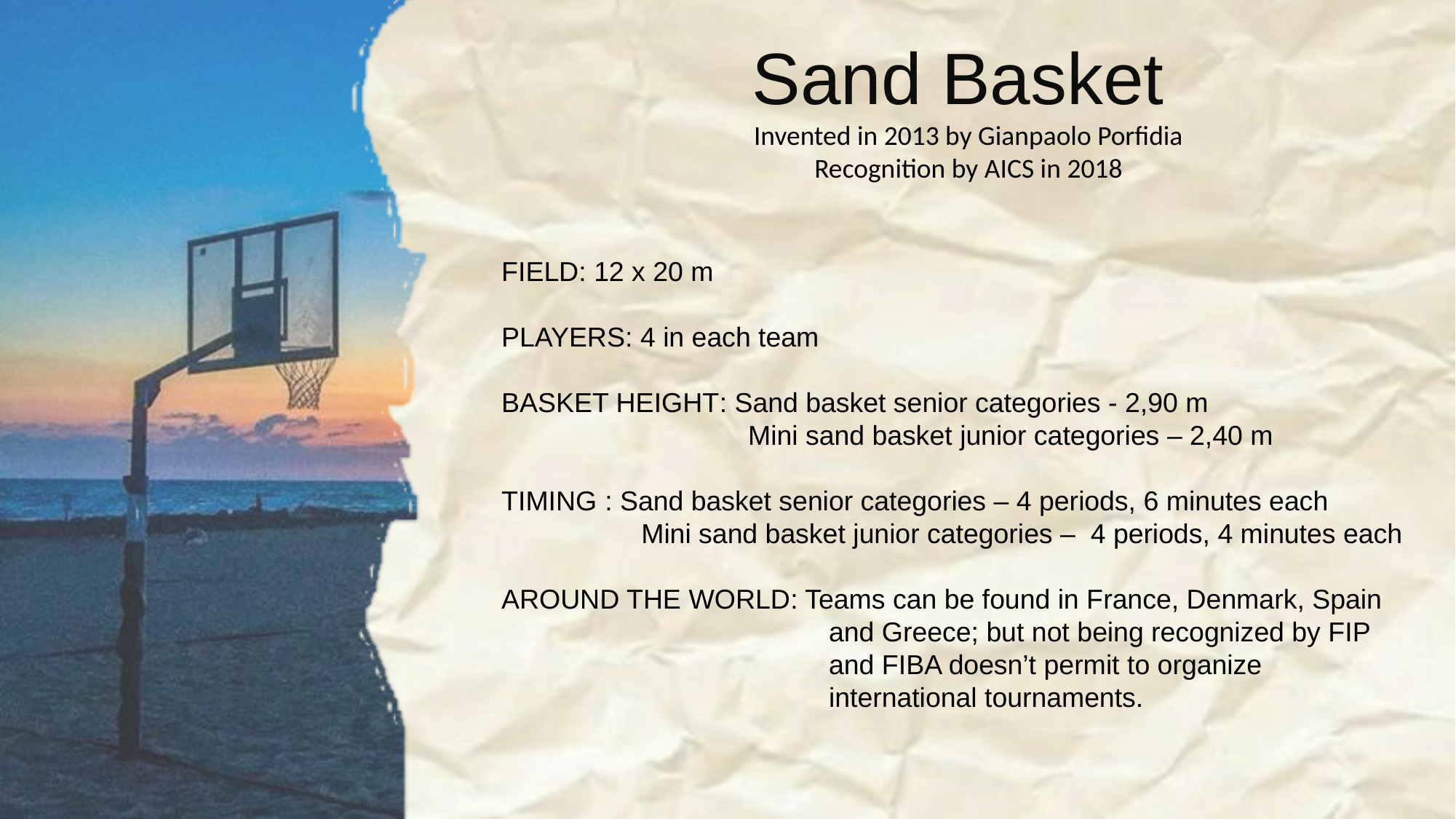

Sand Basket
Invented in 2013 by Gianpaolo Porfidia
Recognition by AICS in 2018
FIELD: 12 x 20 m

PLAYERS: 4 in each team

BASKET HEIGHT: Sand basket senior categories - 2,90 m
	                  Mini sand basket junior categories – 2,40 m

TIMING : Sand basket senior categories – 4 periods, 6 minutes each
	    Mini sand basket junior categories –  4 periods, 4 minutes each

AROUND THE WORLD: Teams can be found in France, Denmark, Spain 			and Greece; but not being recognized by FIP 			and FIBA doesn’t permit to organize 				international tournaments.